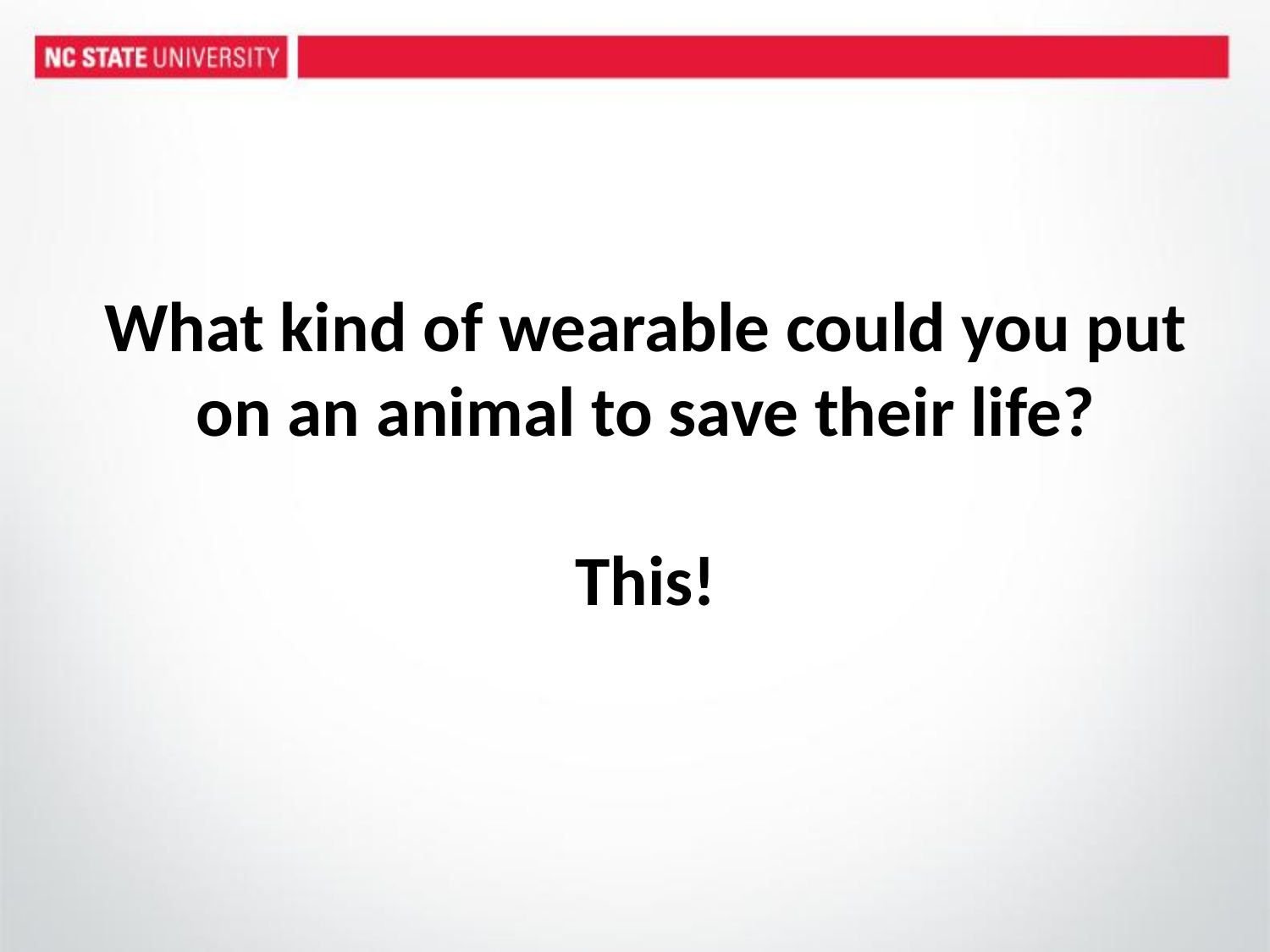

What kind of wearable could you put on an animal to save their life?

This!